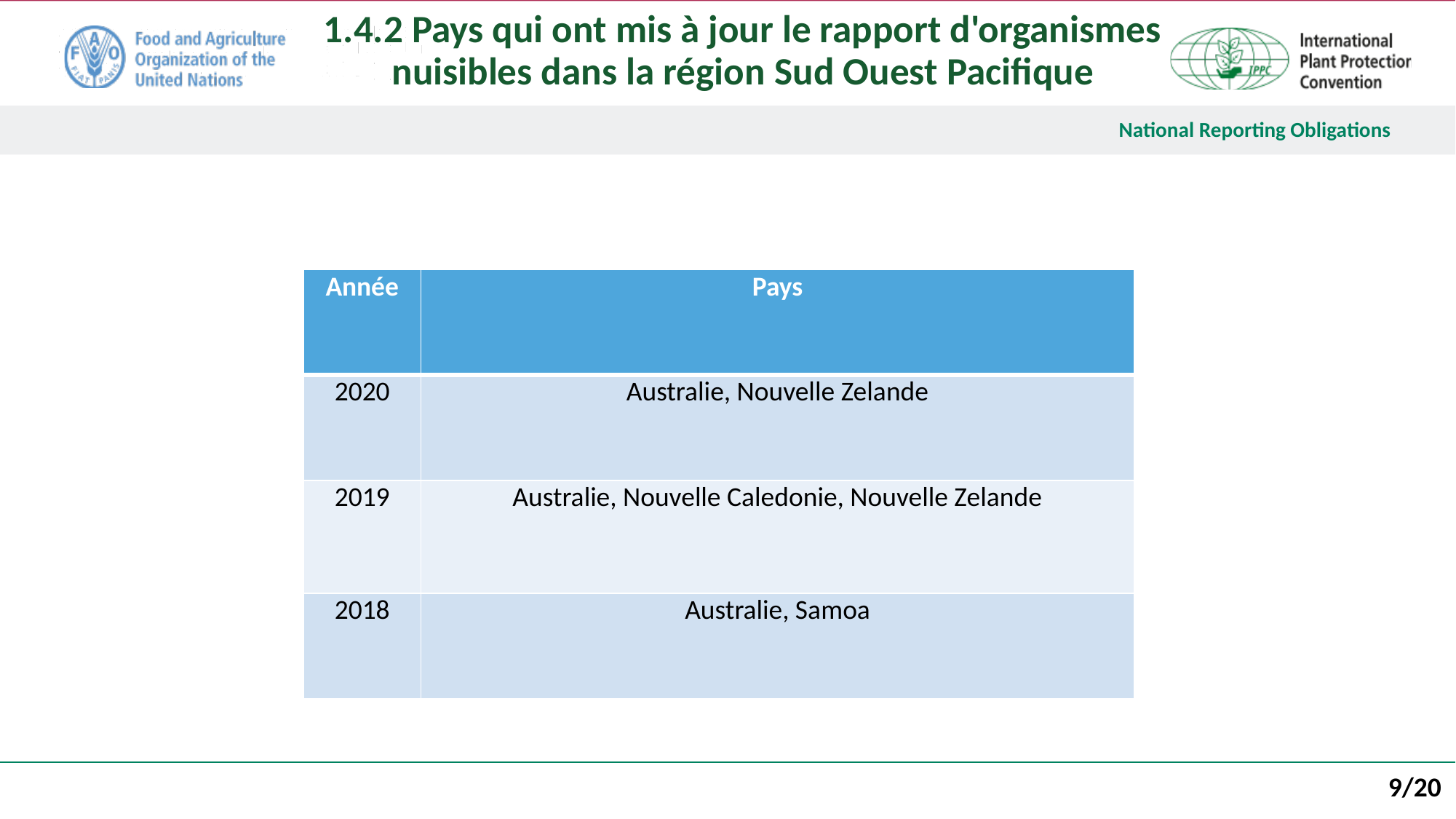

1.4.2 Pays qui ont mis à jour le rapport d'organismes nuisibles dans la région Sud Ouest Pacifique
| Année | Pays |
| --- | --- |
| 2020 | Australie, Nouvelle Zelande |
| 2019 | Australie, Nouvelle Caledonie, Nouvelle Zelande |
| 2018 | Australie, Samoa |
9/20